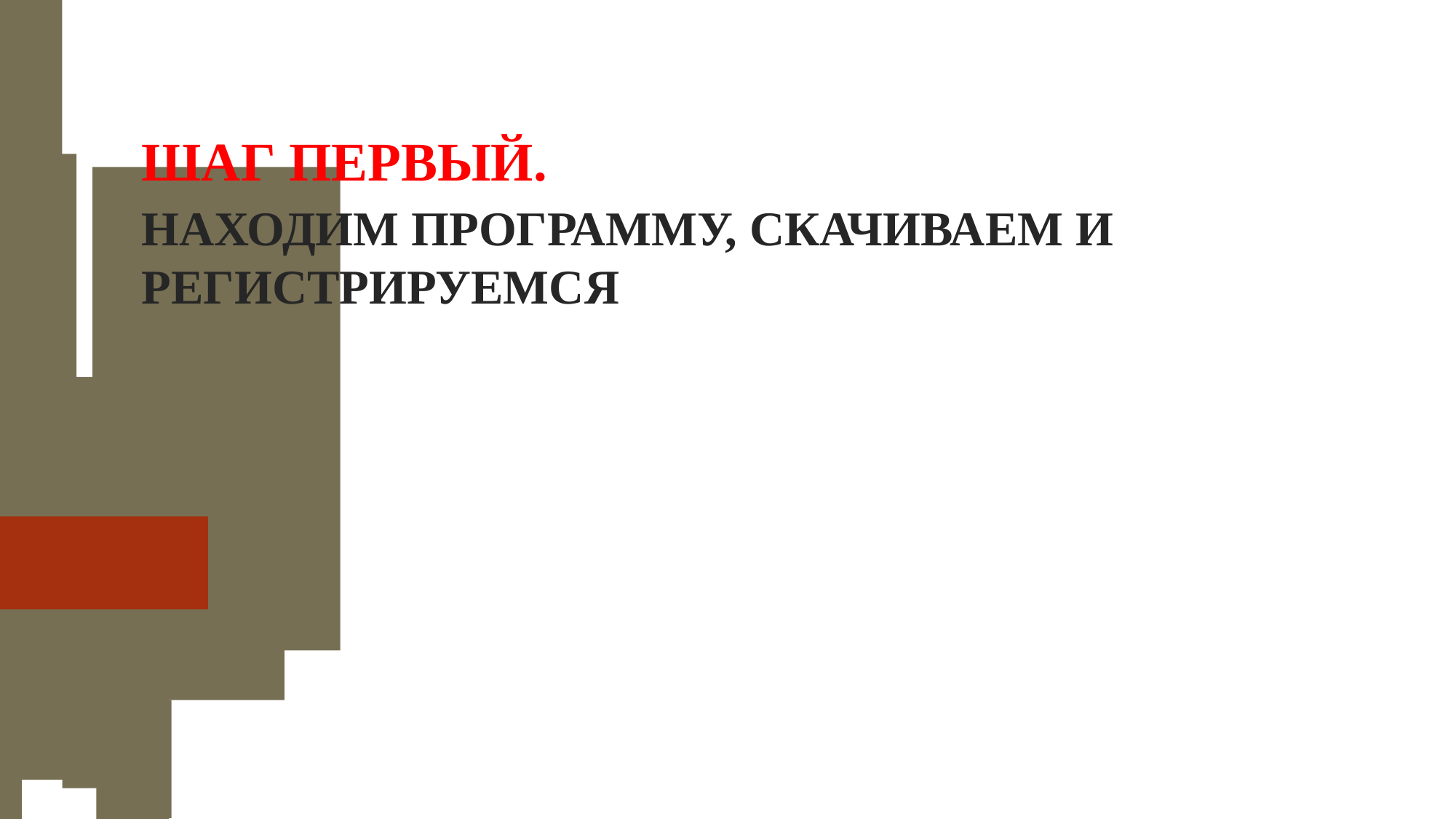

ШАГ ПЕРВЫЙ.
НАХОДИМ ПРОГРАММУ, СКАЧИВАЕМ И РЕГИСТРИРУЕМСЯ